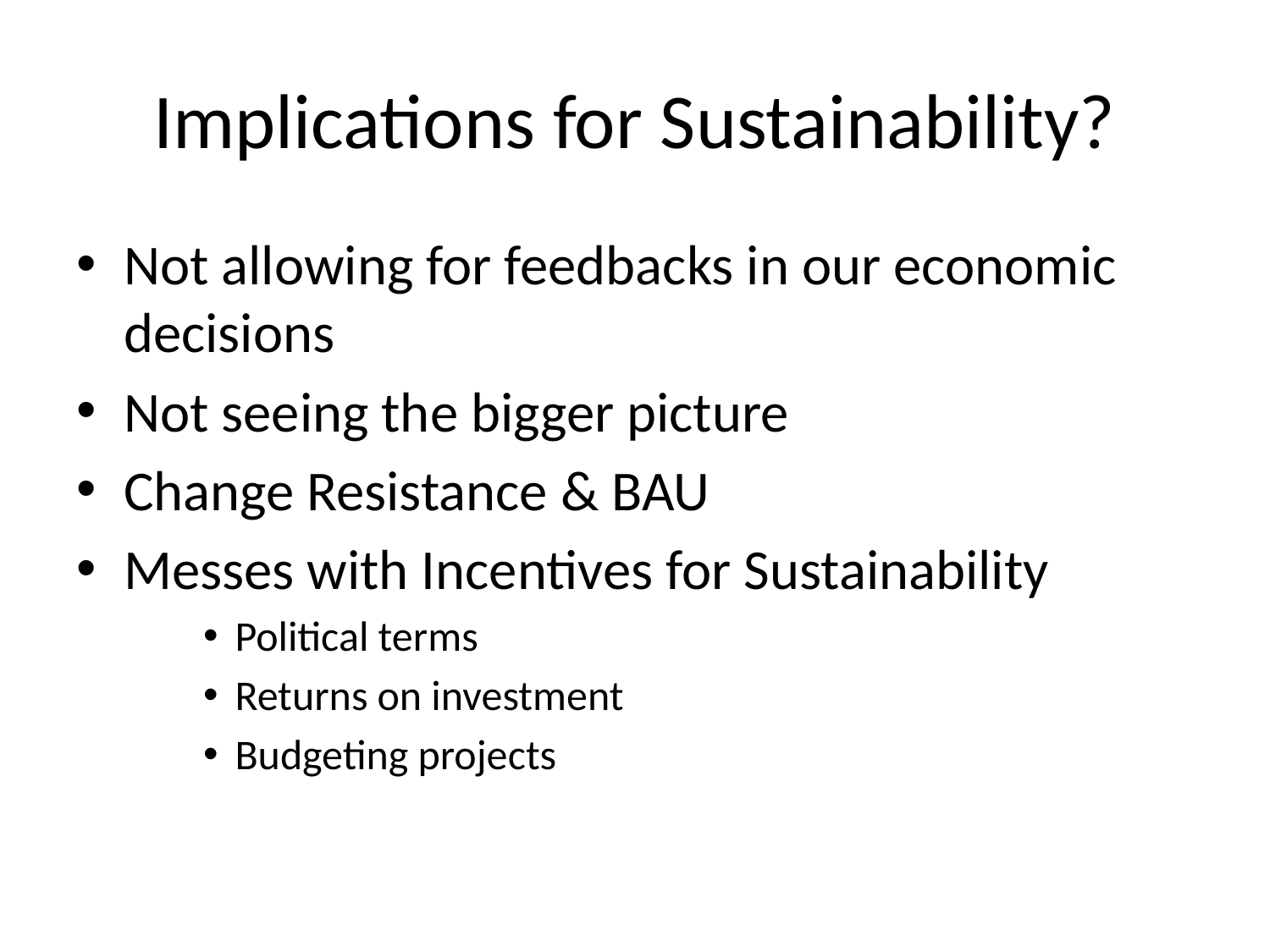

# Implications for Sustainability?
Not allowing for feedbacks in our economic decisions
Not seeing the bigger picture
Change Resistance & BAU
Messes with Incentives for Sustainability
Political terms
Returns on investment
Budgeting projects